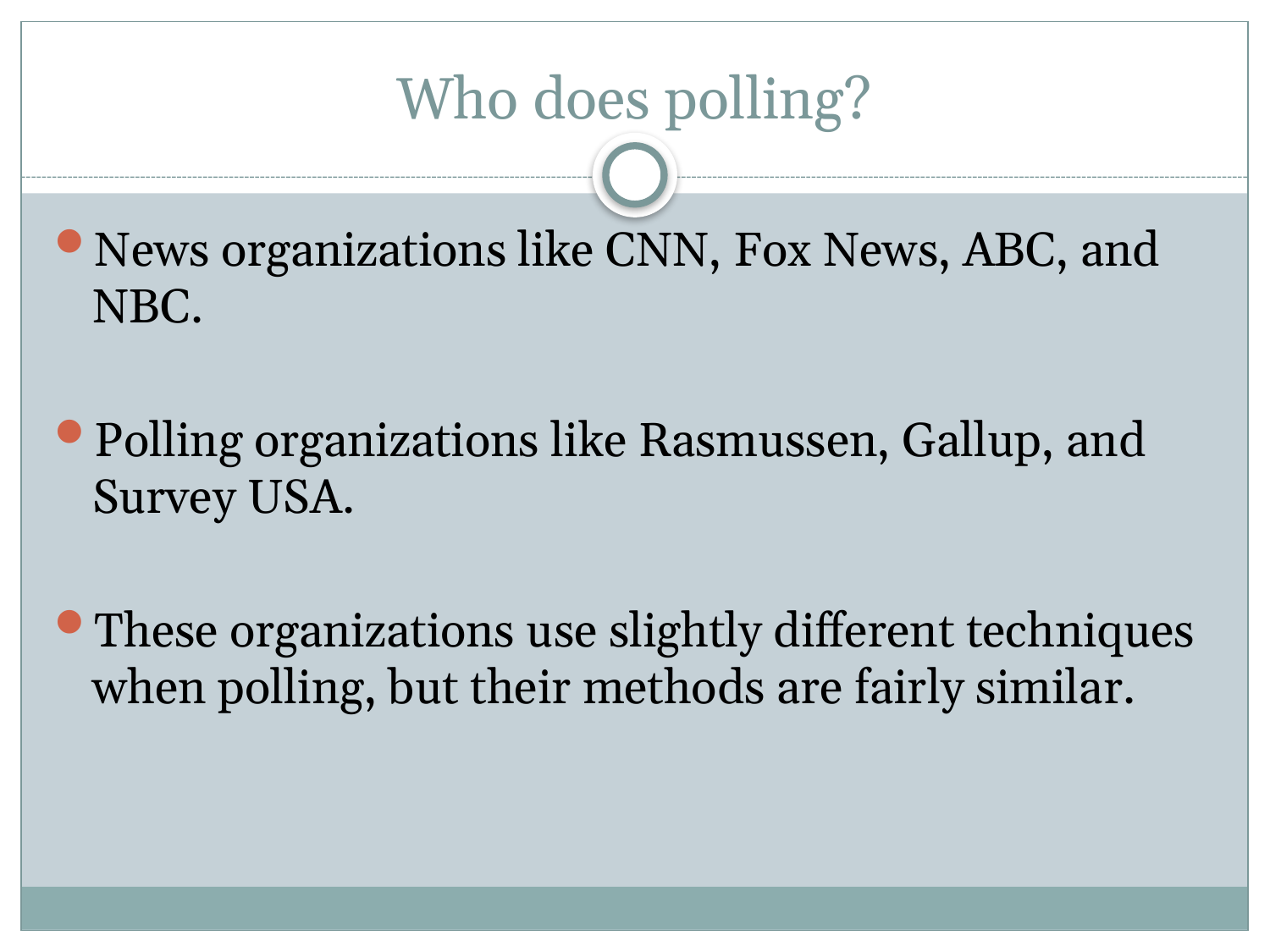

# Who does polling?
News organizations like CNN, Fox News, ABC, and NBC.

Polling organizations like Rasmussen, Gallup, and Survey USA.

These organizations use slightly different techniques when polling, but their methods are fairly similar.